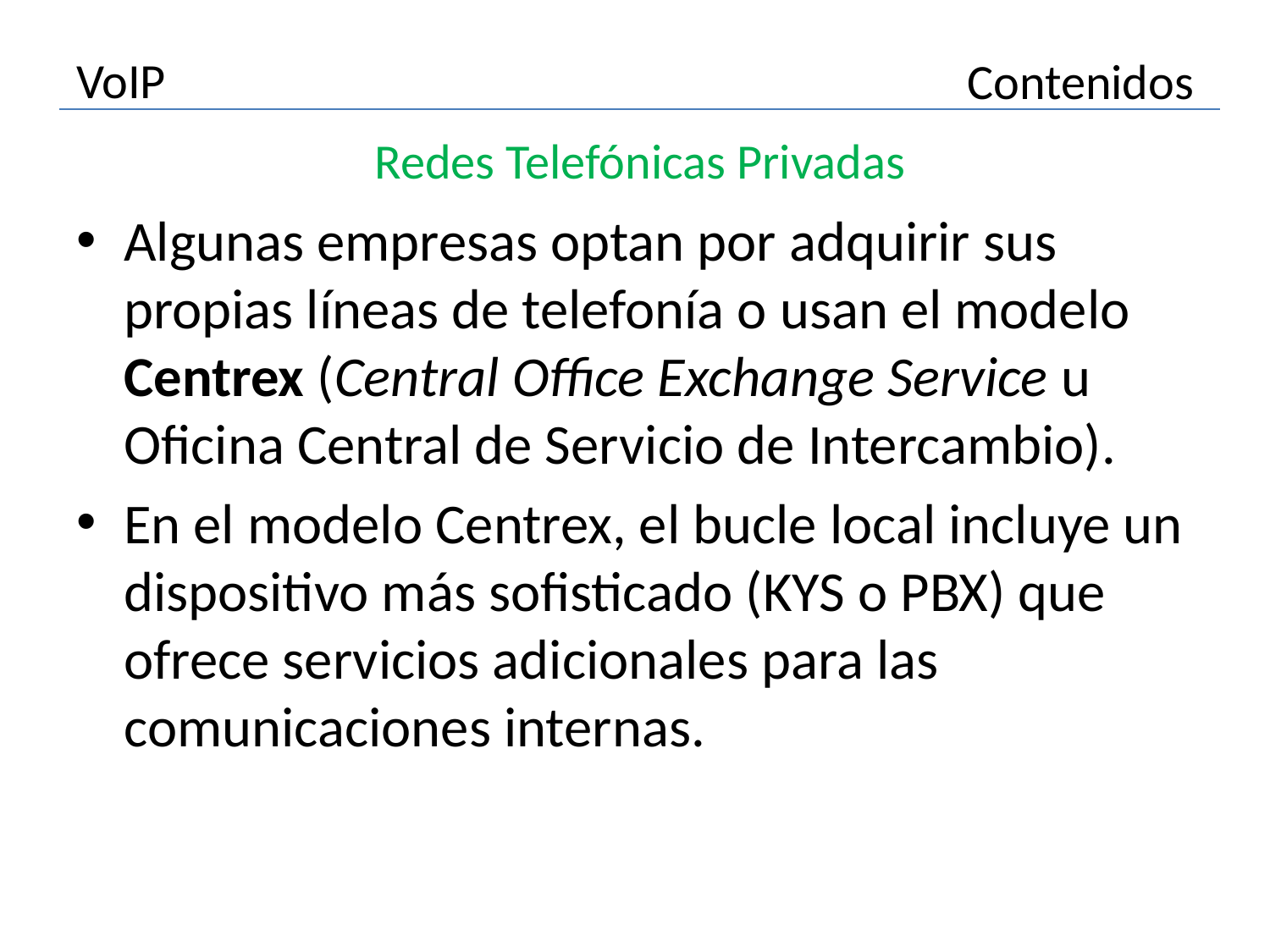

# VoIP
Contenidos
Redes Telefónicas Privadas
Algunas empresas optan por adquirir sus propias líneas de telefonía o usan el modelo Centrex (Central Office Exchange Service u Oficina Central de Servicio de Intercambio).
En el modelo Centrex, el bucle local incluye un dispositivo más sofisticado (KYS o PBX) que ofrece servicios adicionales para las comunicaciones internas.